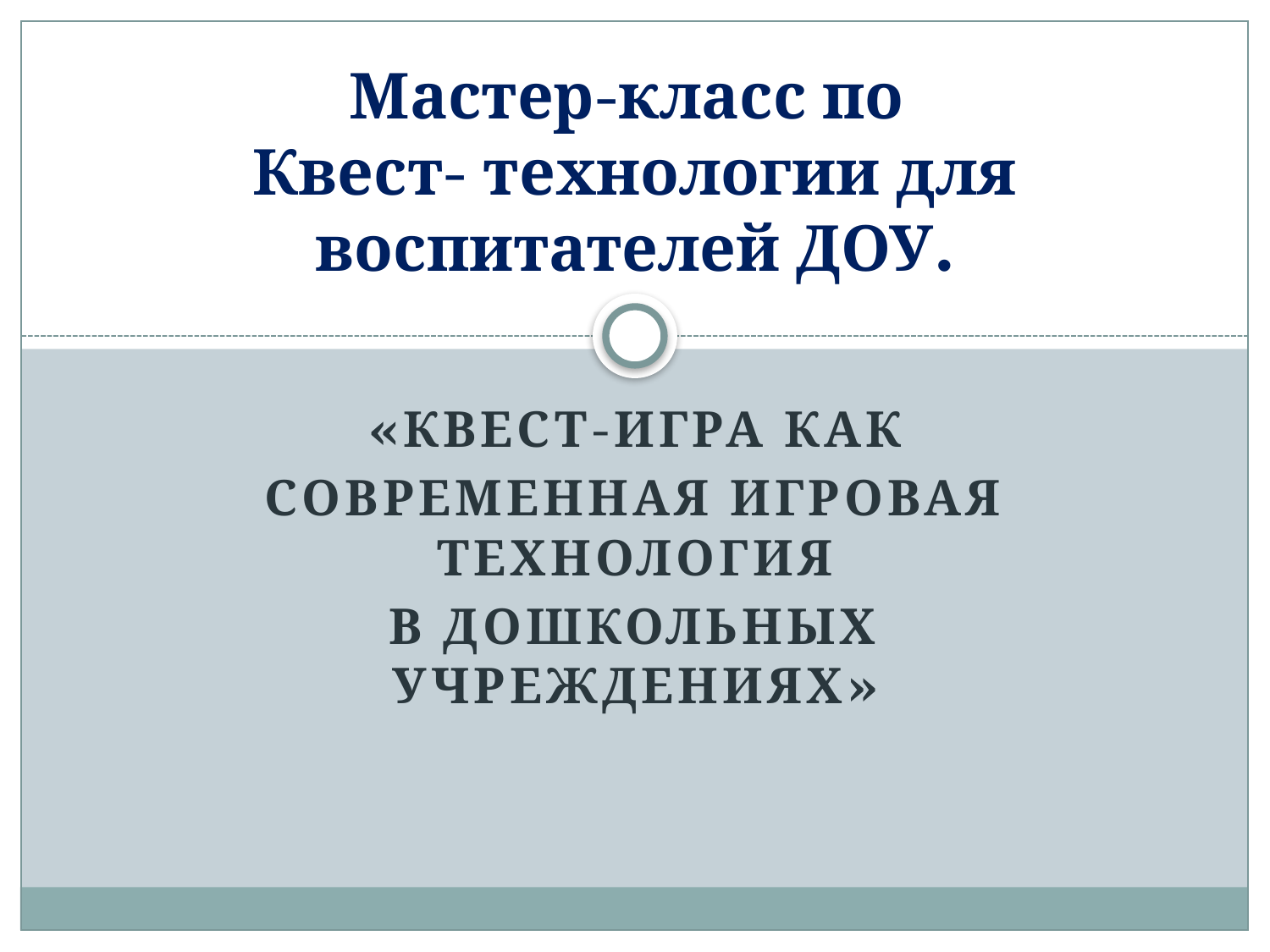

# Мастер-класс по Квест- технологии для воспитателей ДОУ.
«Квест-игра как
современная игровая технология
в дошкольных учреждениях»